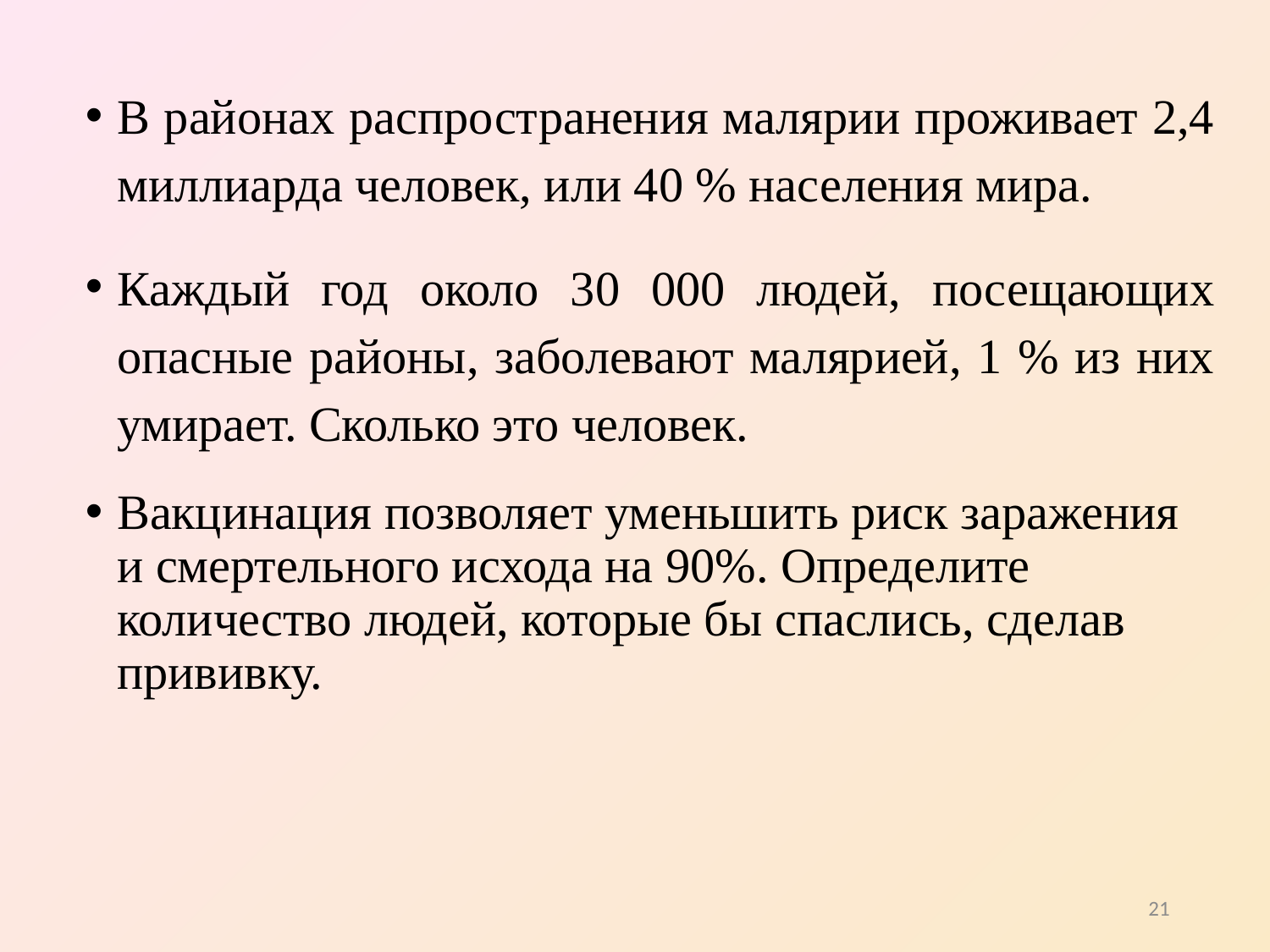

В районах распространения малярии проживает 2,4 миллиарда человек, или 40 % населения мира.
Каждый год около 30 000 людей, посещающих опасные районы, заболевают малярией, 1 % из них умирает. Сколько это человек.
Вакцинация позволяет уменьшить риск заражения и смертельного исхода на 90%. Определите количество людей, которые бы спаслись, сделав прививку.
21